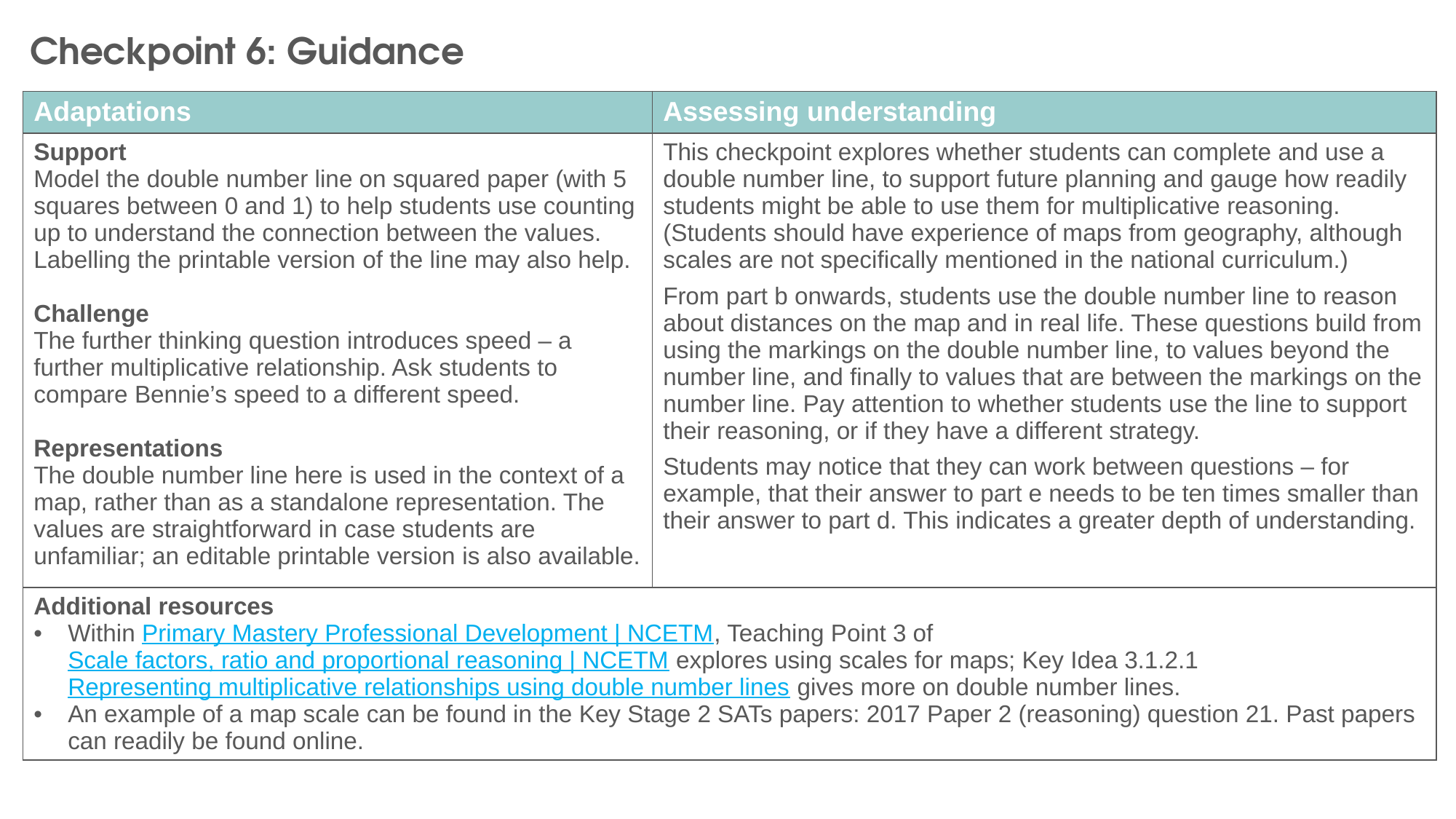

Checkpoint 6: Guidance
| Adaptations | Assessing understanding |
| --- | --- |
| Support Model the double number line on squared paper (with 5 squares between 0 and 1) to help students use counting up to understand the connection between the values. Labelling the printable version of the line may also help. Challenge The further thinking question introduces speed – a further multiplicative relationship. Ask students to compare Bennie’s speed to a different speed. Representations The double number line here is used in the context of a map, rather than as a standalone representation. The values are straightforward in case students are unfamiliar; an editable printable version is also available. | This checkpoint explores whether students can complete and use a double number line, to support future planning and gauge how readily students might be able to use them for multiplicative reasoning. (Students should have experience of maps from geography, although scales are not specifically mentioned in the national curriculum.) From part b onwards, students use the double number line to reason about distances on the map and in real life. These questions build from using the markings on the double number line, to values beyond the number line, and finally to values that are between the markings on the number line. Pay attention to whether students use the line to support their reasoning, or if they have a different strategy. Students may notice that they can work between questions – for example, that their answer to part e needs to be ten times smaller than their answer to part d. This indicates a greater depth of understanding. |
| Additional resources Within Primary Mastery Professional Development | NCETM, Teaching Point 3 of Scale factors, ratio and proportional reasoning | NCETM explores using scales for maps; Key Idea 3.1.2.1 Representing multiplicative relationships using double number lines gives more on double number lines. An example of a map scale can be found in the Key Stage 2 SATs papers: 2017 Paper 2 (reasoning) question 21. Past papers can readily be found online. |  |